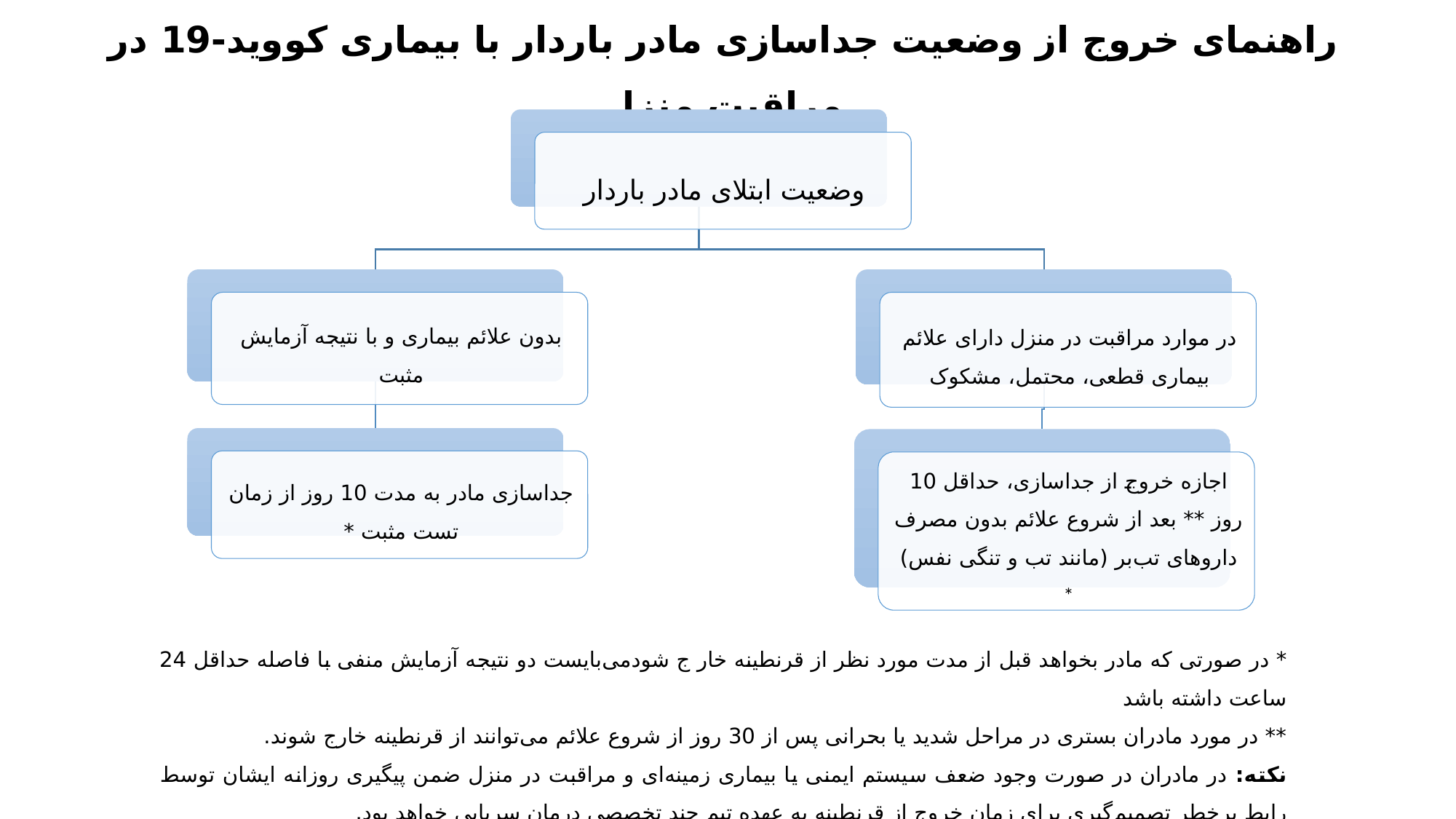

# راهنمای خروج از وضعیت جداسازی مادر باردار با بیماری کووید-19 در مراقبت منزل
وضعیت ابتلای مادر باردار
بدون علائم بیماری و با نتیجه آزمایش مثبت
جداسازی مادر به مدت 10 روز از زمان تست مثبت *
در موارد مراقبت در منزل دارای علائم بیماری قطعی، محتمل، مشکوک
اجازه خروج از جداسازی، حداقل 10 روز ** بعد از شروع علائم بدون مصرف داروهای تب‌بر (مانند تب و تنگی نفس) *
* در صورتی که مادر بخواهد قبل از مدت مورد نظر از قرنطینه خار ج شودمی‌بایست دو نتیجه آزمایش منفی با فاصله حداقل 24 ساعت داشته باشد
** در مورد مادران بستری در مراحل شدید یا بحرانی پس از 30 روز از شروع علائم می‌توانند از قرنطینه خارج شوند.
نکته: در مادران در صورت وجود ضعف سیستم ایمنی یا بیماری زمینه‌ای و مراقبت در منزل ضمن پیگیری روزانه ایشان توسط رابط پرخطر تصمیم‌گیری برای زمان خروج از قرنطینه به عهده تیم چند تخصصی درمان سرپایی خواهد بود.